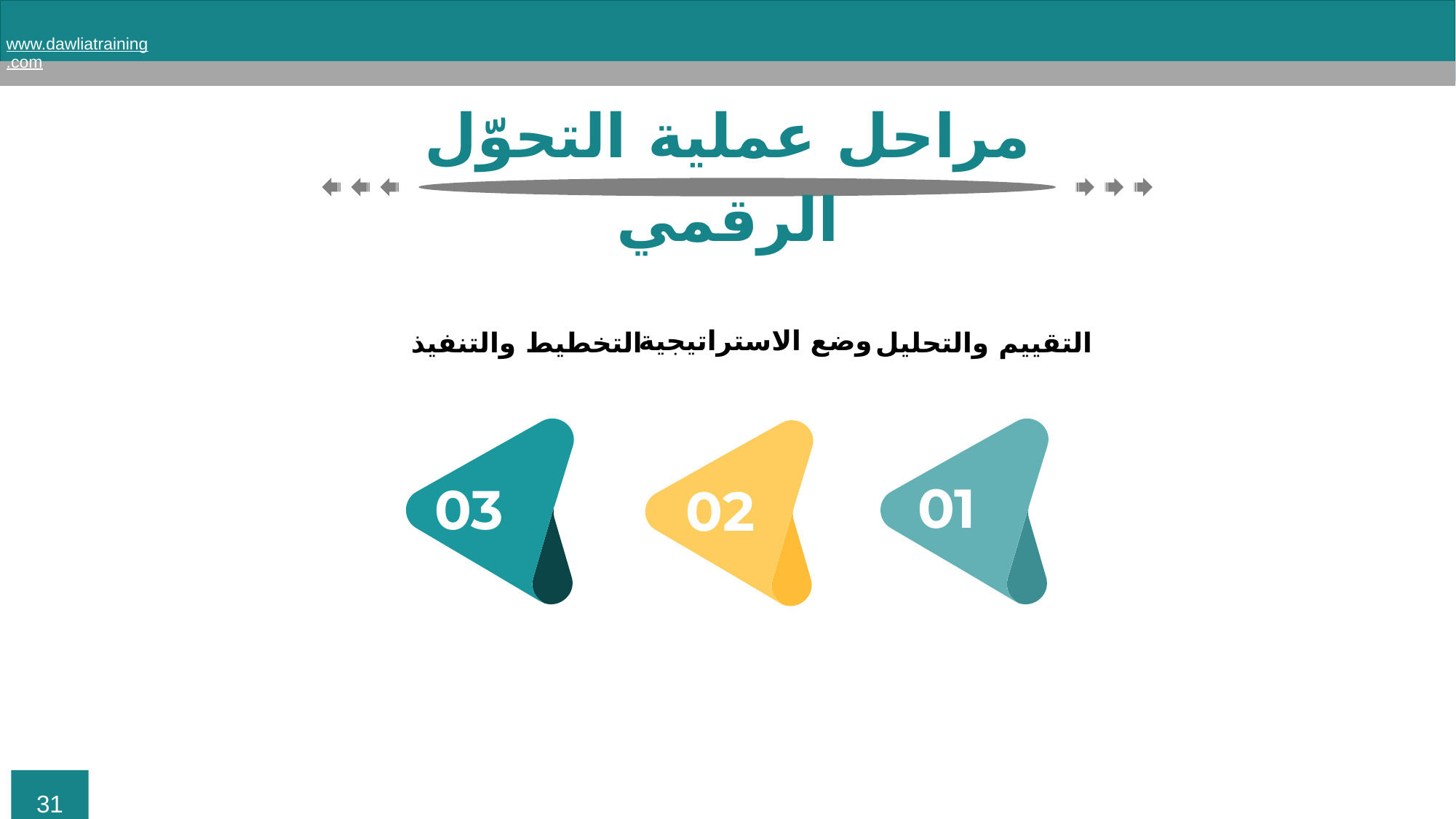

www.dawliatraining.com
مراحل عملية التحوّل الرقمي

وضع الاستراتيجية

02
التخطيط والتنفيذ

03
التقييم والتحليل

01